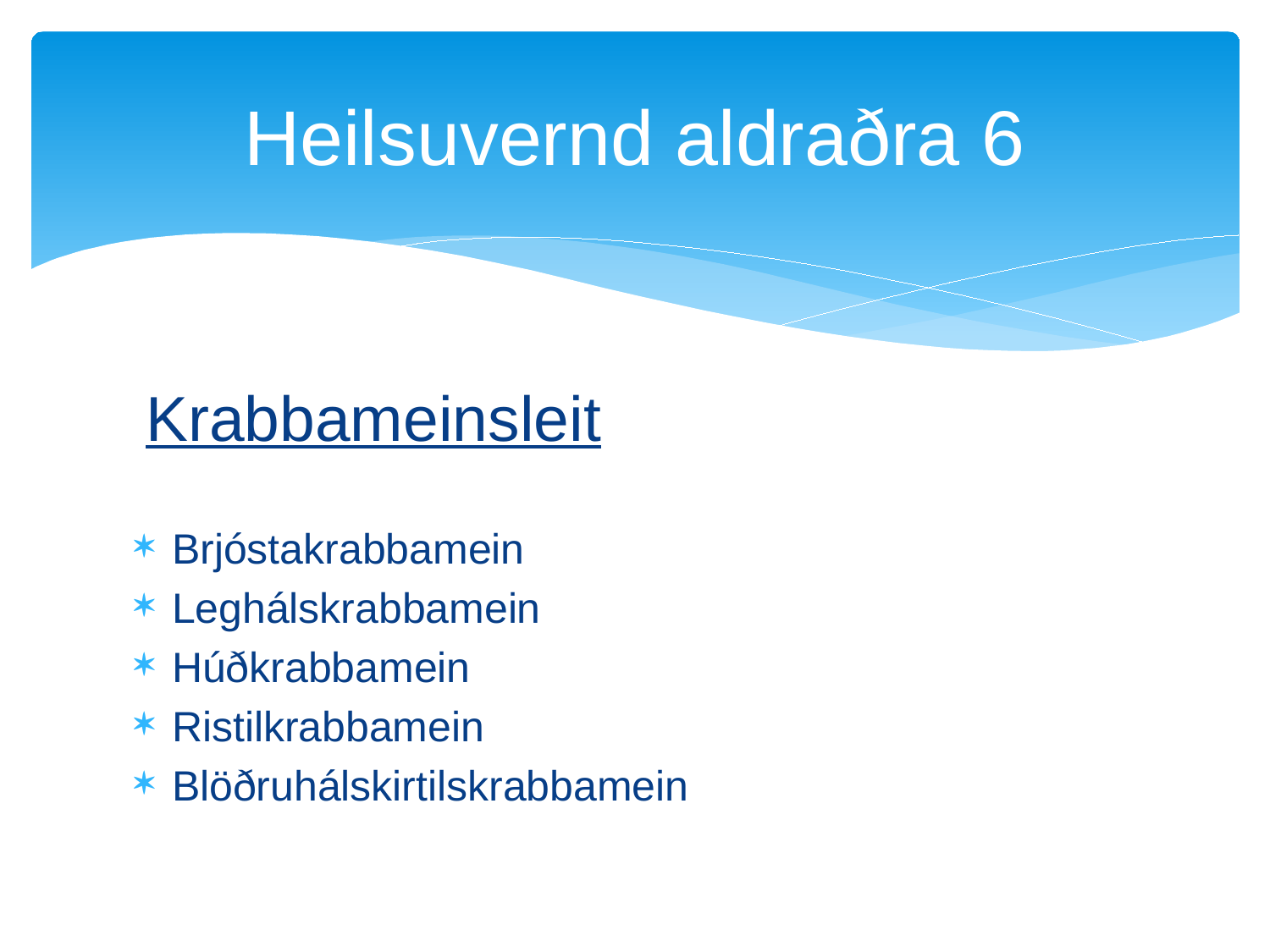

# Heilsuvernd aldraðra 6
 Krabbameinsleit

Brjóstakrabbamein
Leghálskrabbamein
Húðkrabbamein
Ristilkrabbamein
Blöðruhálskirtilskrabbamein